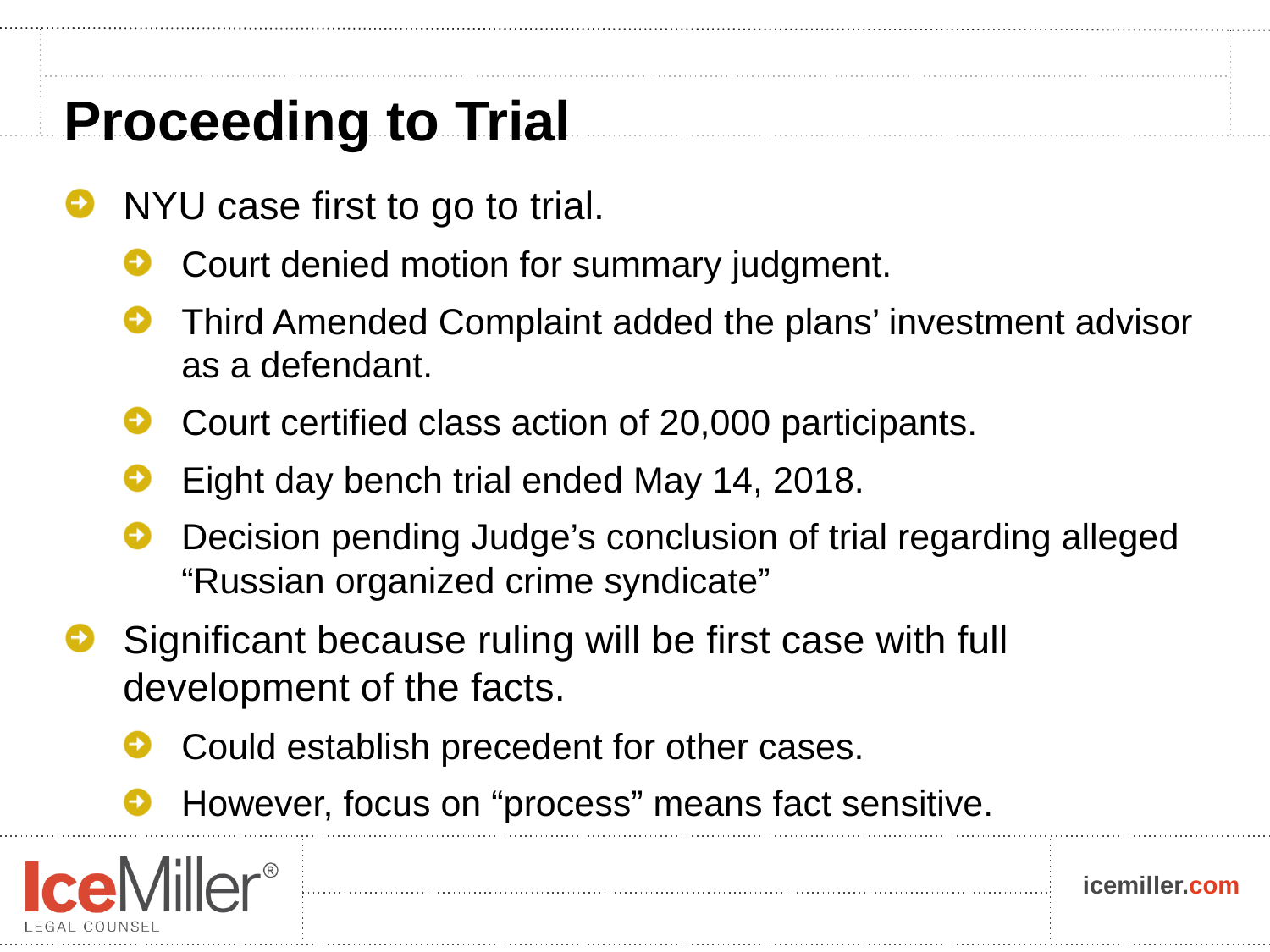

# Proceeding to Trial

NYU case first to go to trial.
Court denied motion for summary judgment.
Third Amended Complaint added the plans’ investment advisor as a defendant.
Court certified class action of 20,000 participants.
Eight day bench trial ended May 14, 2018.
Decision pending Judge’s conclusion of trial regarding alleged “Russian organized crime syndicate”
Significant because ruling will be first case with full development of the facts.
Could establish precedent for other cases.
However, focus on “process” means fact sensitive.